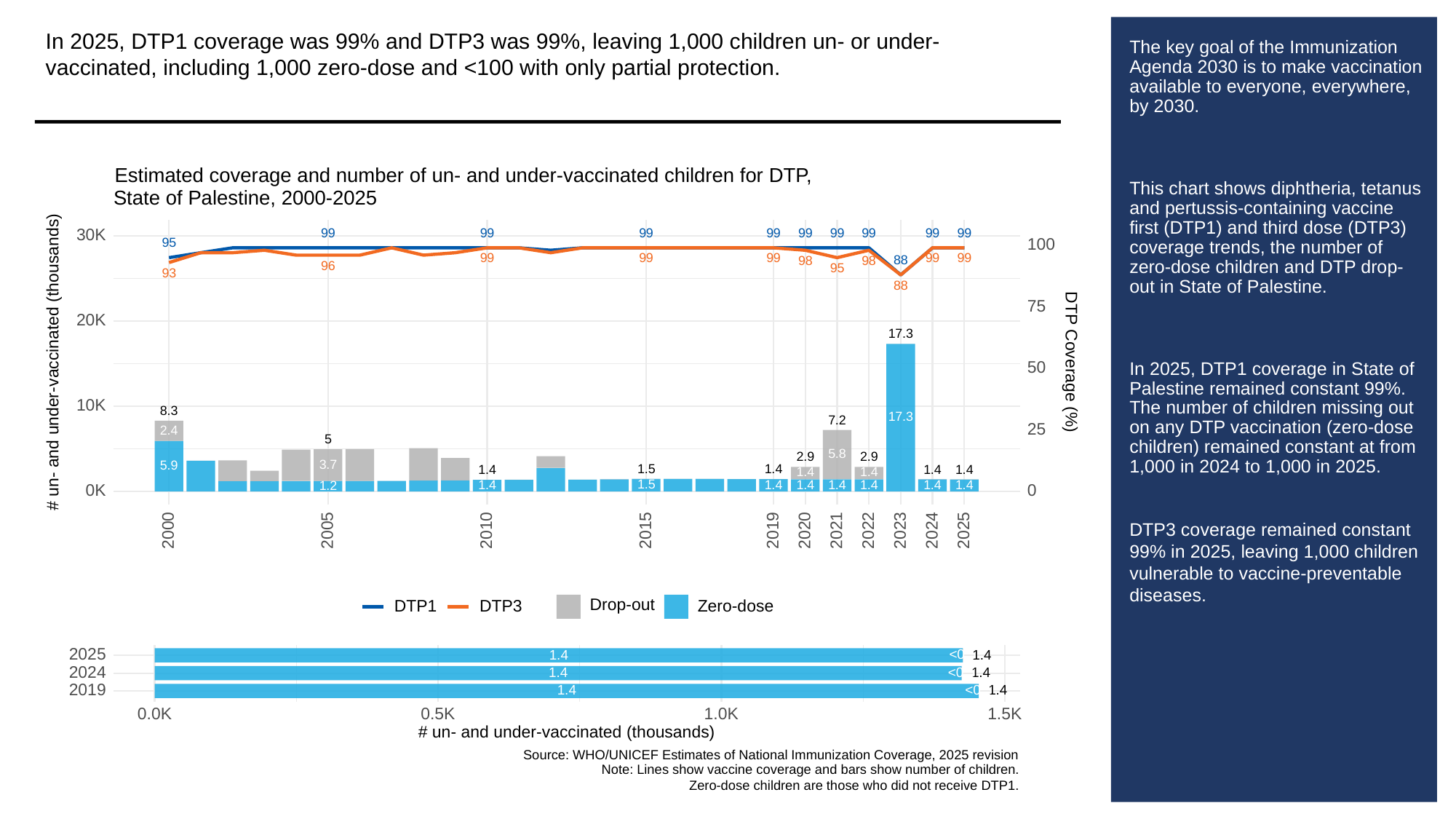

In 2025, DTP1 coverage was 99% and DTP3 was 99%, leaving 1,000 children un- or under-vaccinated, including 1,000 zero-dose and <100 with only partial protection.
# The key goal of the Immunization Agenda 2030 is to make vaccination available to everyone, everywhere, by 2030.

This chart shows diphtheria, tetanus and pertussis-containing vaccine first (DTP1) and third dose (DTP3) coverage trends, the number of zero-dose children and DTP drop-out in State of Palestine.

In 2025, DTP1 coverage in State of Palestine remained constant 99%. The number of children missing out on any DTP vaccination (zero-dose children) remained constant at from 1,000 in 2024 to 1,000 in 2025.

DTP3 coverage remained constant 99% in 2025, leaving 1,000 children vulnerable to vaccine-preventable diseases.

Estimated coverage and number of un- and under-vaccinated children for DTP,
State of Palestine, 2000-2025

99
99
99
99
99
99
99
99
99
30K

95
100

99
99
99
99
99
88
98
98
96
95
93

88
75
20K

17.3

# un- and under-vaccinated (thousands)
DTP Coverage (%)
50

10K

8.3
17.3
7.2

25
2.4

5

5.8
2.9
2.9

3.7

5.9
1.5
1.4
1.4
1.4
1.4

1.4
1.4

1.5
1.4

1.4
1.4
1.4
1.4
1.4

1.4

1.2
0K
0

2023
2000
2005
2010
2015
2019
2020
2021
2022
2024
2025

Drop-out
DTP3
Zero-dose
DTP1

2025
<0.5
1.4
1.4

2024
<0.5
1.4
1.4

2019
<0.5
1.4
1.4

0.0K
0.5K
1.0K
1.5K
# un- and under-vaccinated (thousands)
Source: WHO/UNICEF Estimates of National Immunization Coverage, 2025 revision
Note: Lines show vaccine coverage and bars show number of children.
Zero-dose children are those who did not receive DTP1.